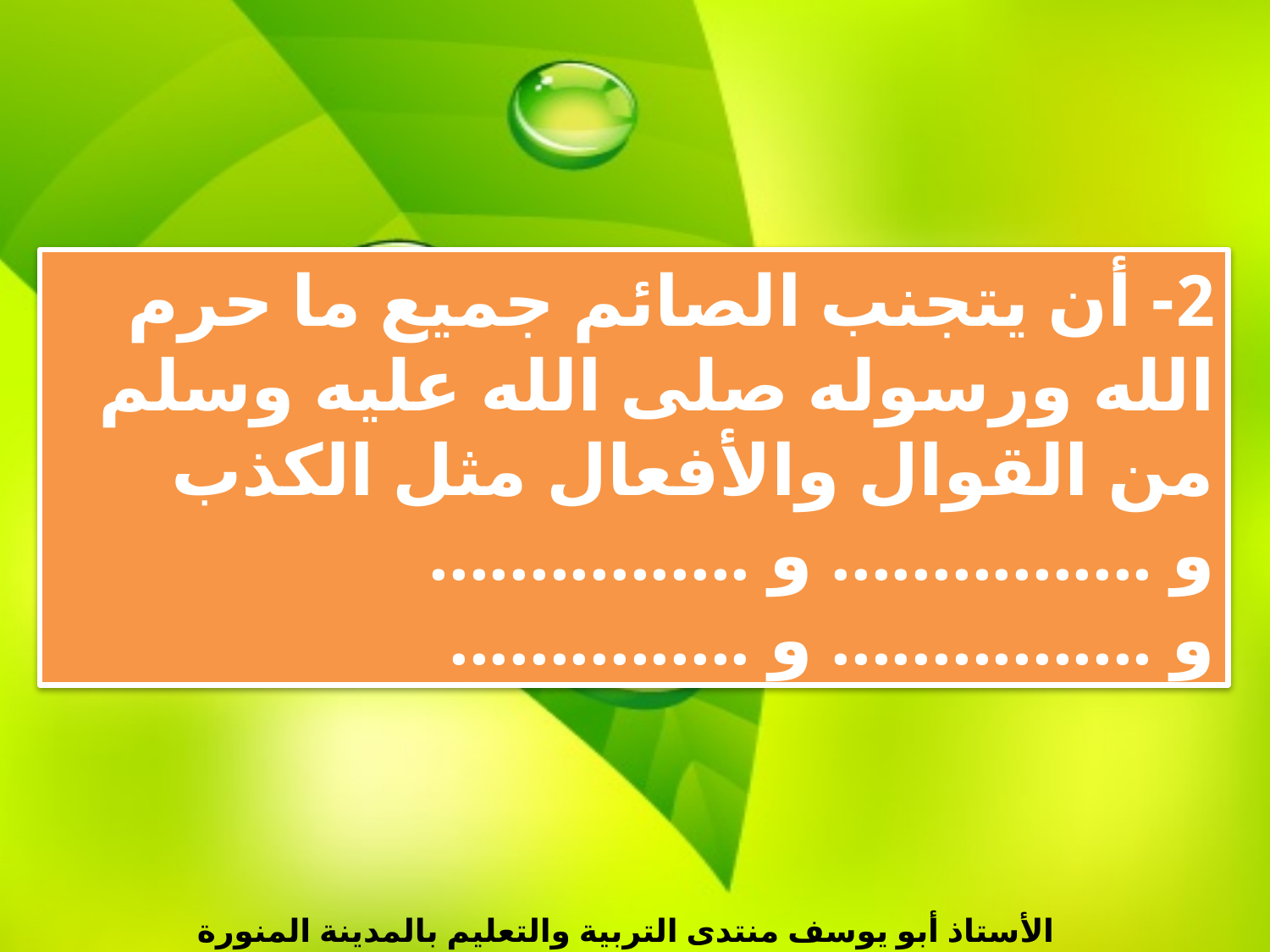

2- أن يتجنب الصائم جميع ما حرم الله ورسوله صلى الله عليه وسلم من القوال والأفعال مثل الكذب و ................ و ................ و ................ و ...............
الأستاذ أبو يوسف منتدى التربية والتعليم بالمدينة المنورة